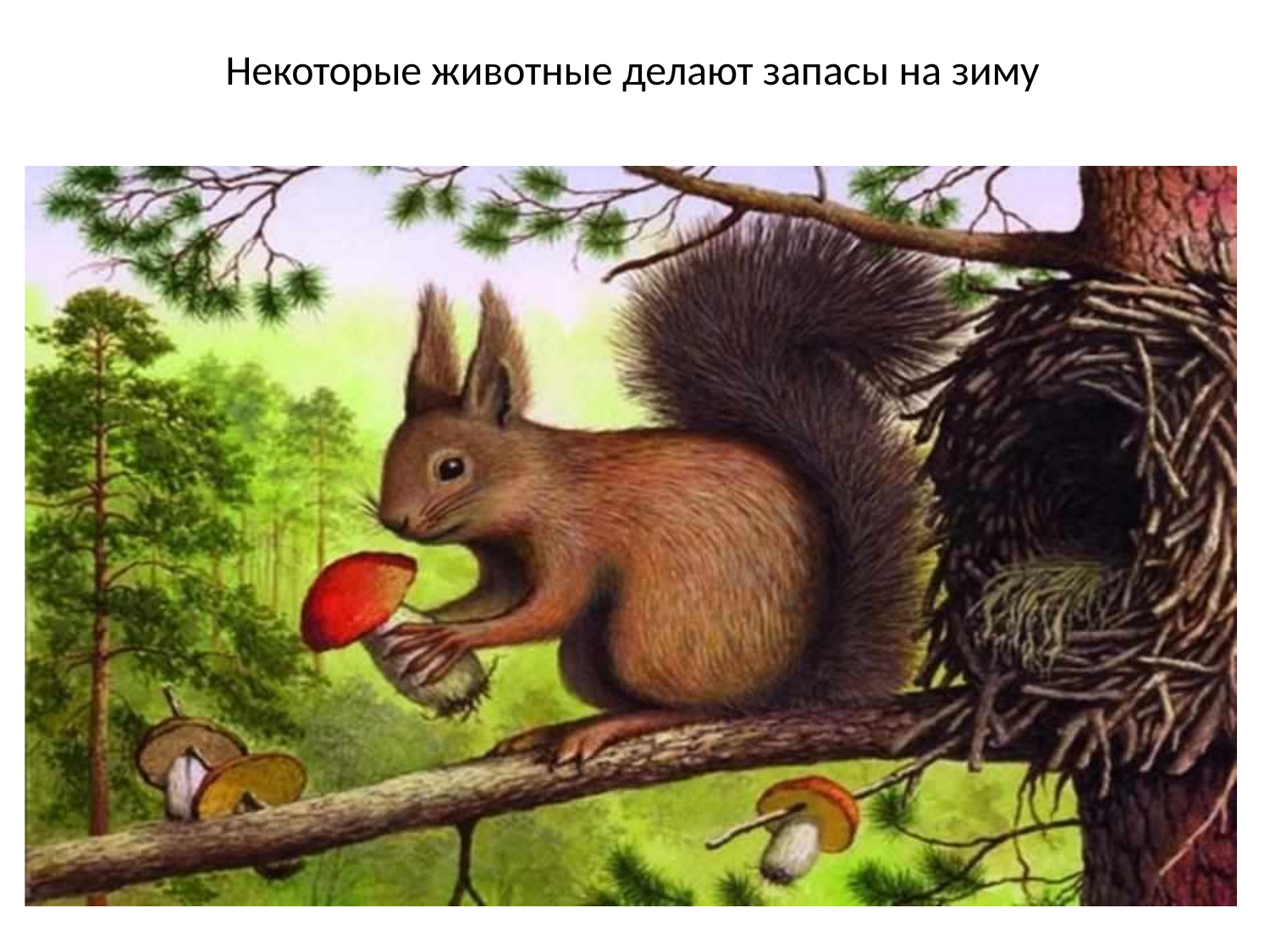

# Некоторые животные делают запасы на зиму